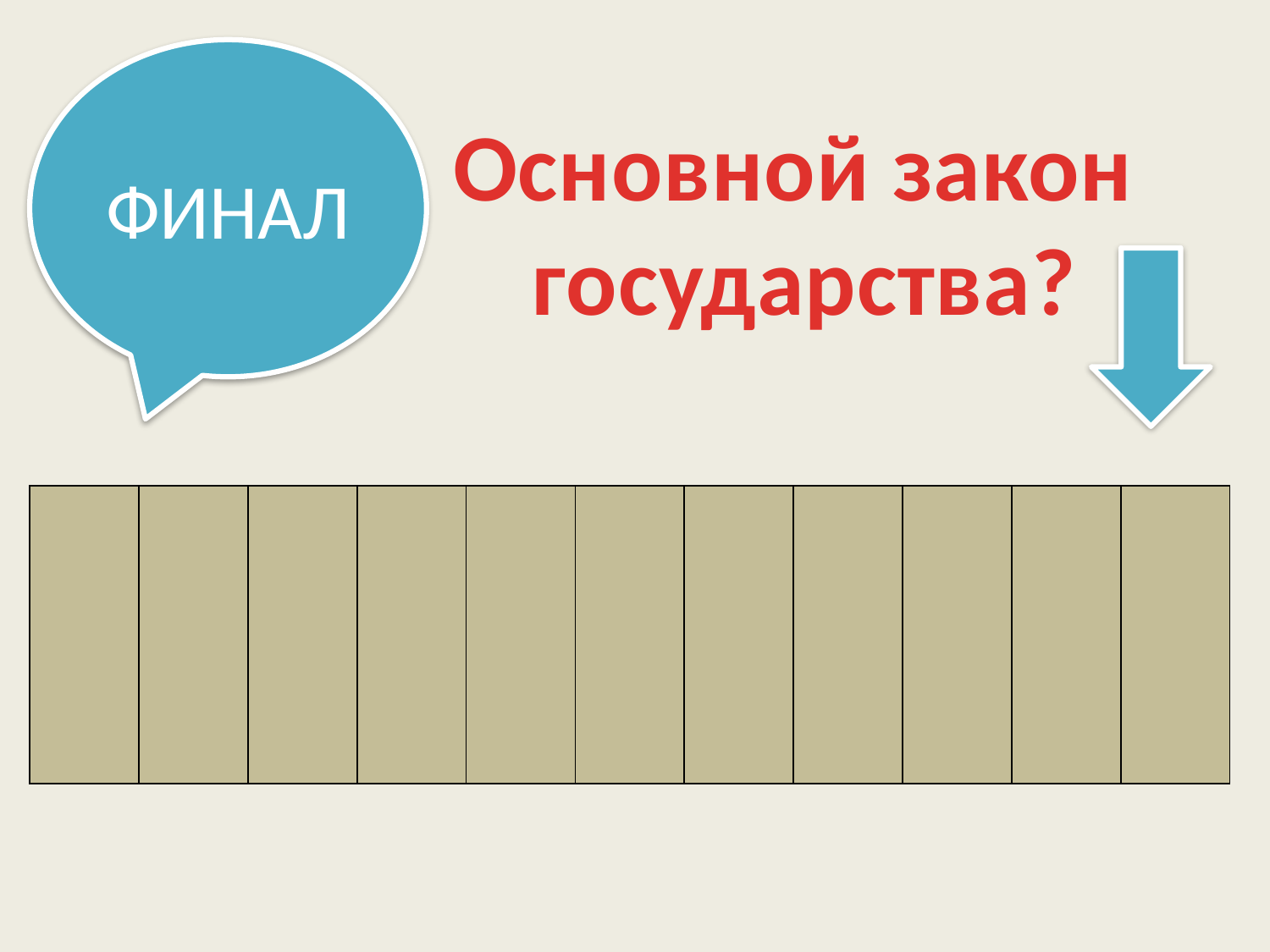

ФИНАЛ
Основной закон
 государства?

|  |  |  |  |  |  |  |  |  |  |  |
| --- | --- | --- | --- | --- | --- | --- | --- | --- | --- | --- |